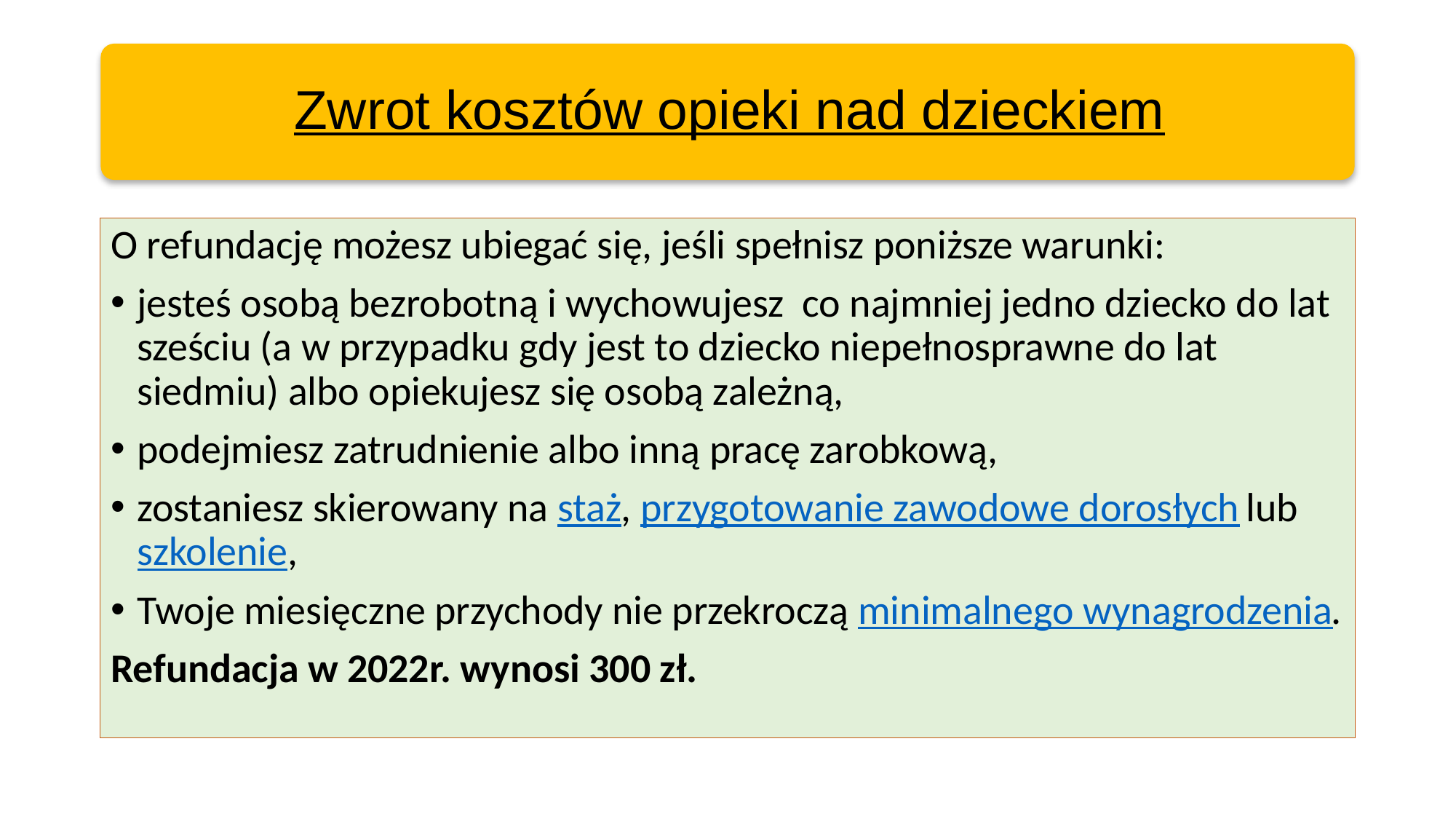

Zwrot kosztów opieki nad dzieckiem
O refundację możesz ubiegać się, jeśli spełnisz poniższe warunki:
jesteś osobą bezrobotną i wychowujesz  co najmniej jedno dziecko do lat sześciu (a w przypadku gdy jest to dziecko niepełnosprawne do lat siedmiu) albo opiekujesz się osobą zależną,
podejmiesz zatrudnienie albo inną pracę zarobkową,
zostaniesz skierowany na staż, przygotowanie zawodowe dorosłych lub szkolenie,
Twoje miesięczne przychody nie przekroczą minimalnego wynagrodzenia.
Refundacja w 2022r. wynosi 300 zł.